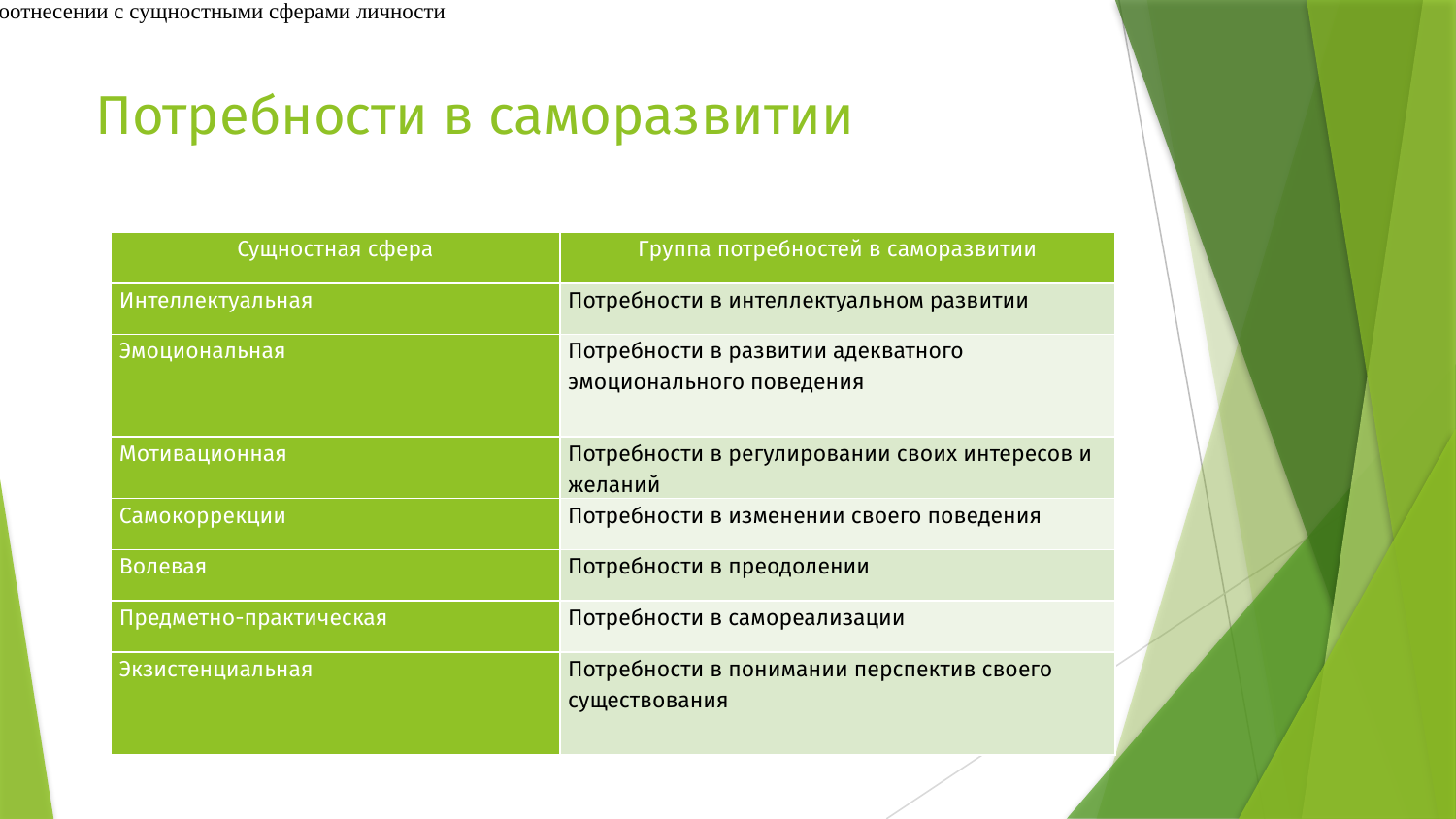

Группы потребностей в саморазвитии в их соотнесении с сущностными сферами личности

# Потребности в саморазвитии
| Сущностная сфера | Группа потребностей в саморазвитии |
| --- | --- |
| Интеллектуальная | Потребности в интеллектуальном развитии |
| Эмоциональная | Потребности в развитии адекватного эмоционального поведения |
| Мотивационная | Потребности в регулировании своих интересов и желаний |
| Самокоррекции | Потребности в изменении своего поведения |
| Волевая | Потребности в преодолении |
| Предметно-практическая | Потребности в самореализации |
| Экзистенциальная | Потребности в понимании перспектив своего существования |